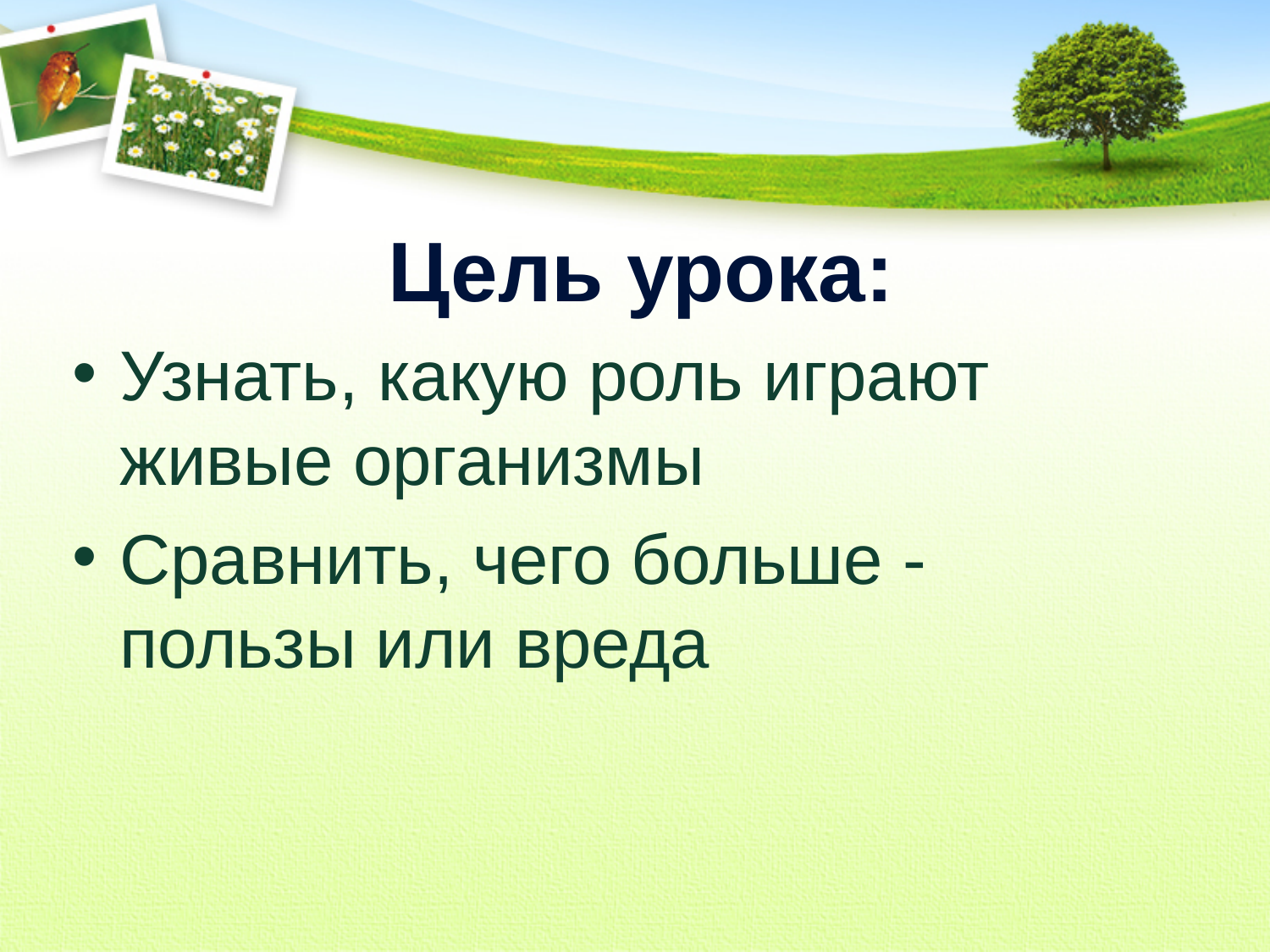

# Цель урока:
Узнать, какую роль играют живые организмы
Сравнить, чего больше -  пользы или вреда